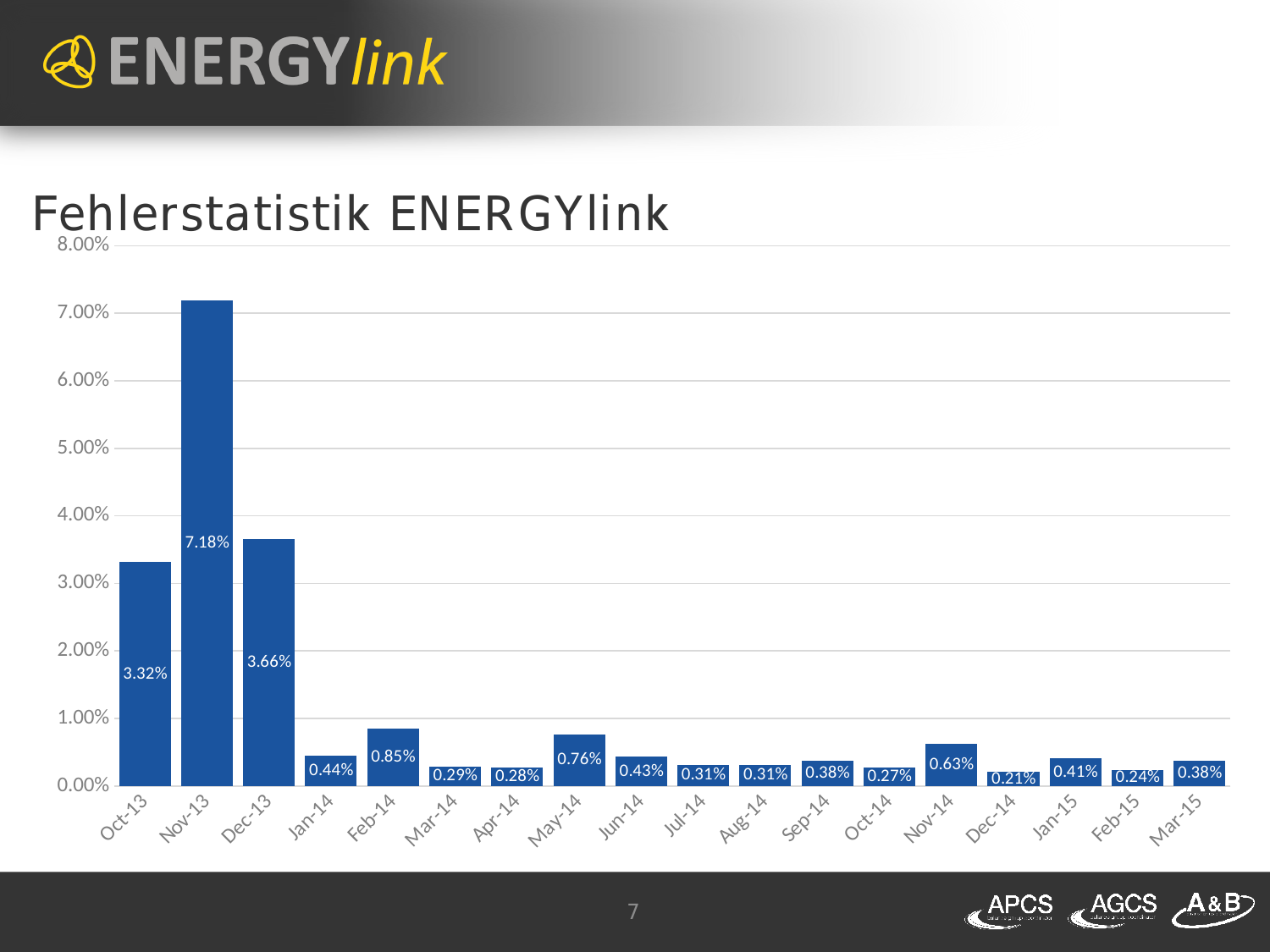

# Fehlerstatistik ENERGYlink

### Chart

| Category | Nachrichten |
|---|---|
| 41548 | 0.03316915587000785 |
| 41579 | 0.0718400307920546 |
| 41609 | 0.03660106280896571 |
| 41640 | 0.004440360457380539 |
| 41671 | 0.008467682565804931 |
| 41699 | 0.002906436032401869 |
| 41730 | 0.002760454167820548 |
| 41760 | 0.007631419110875997 |
| 41791 | 0.0043257436547986606 |
| 41821 | 0.0031378581498302553 |
| 41852 | 0.0031378581498302553 |
| 41883 | 0.0038 |
| 41913 | 0.0027 |
| 41944 | 0.0063 |
| 41974 | 0.0021 |
| 42005 | 0.0041 |
| 42036 | 0.0024 |
| 42064 | 0.0038 |
7